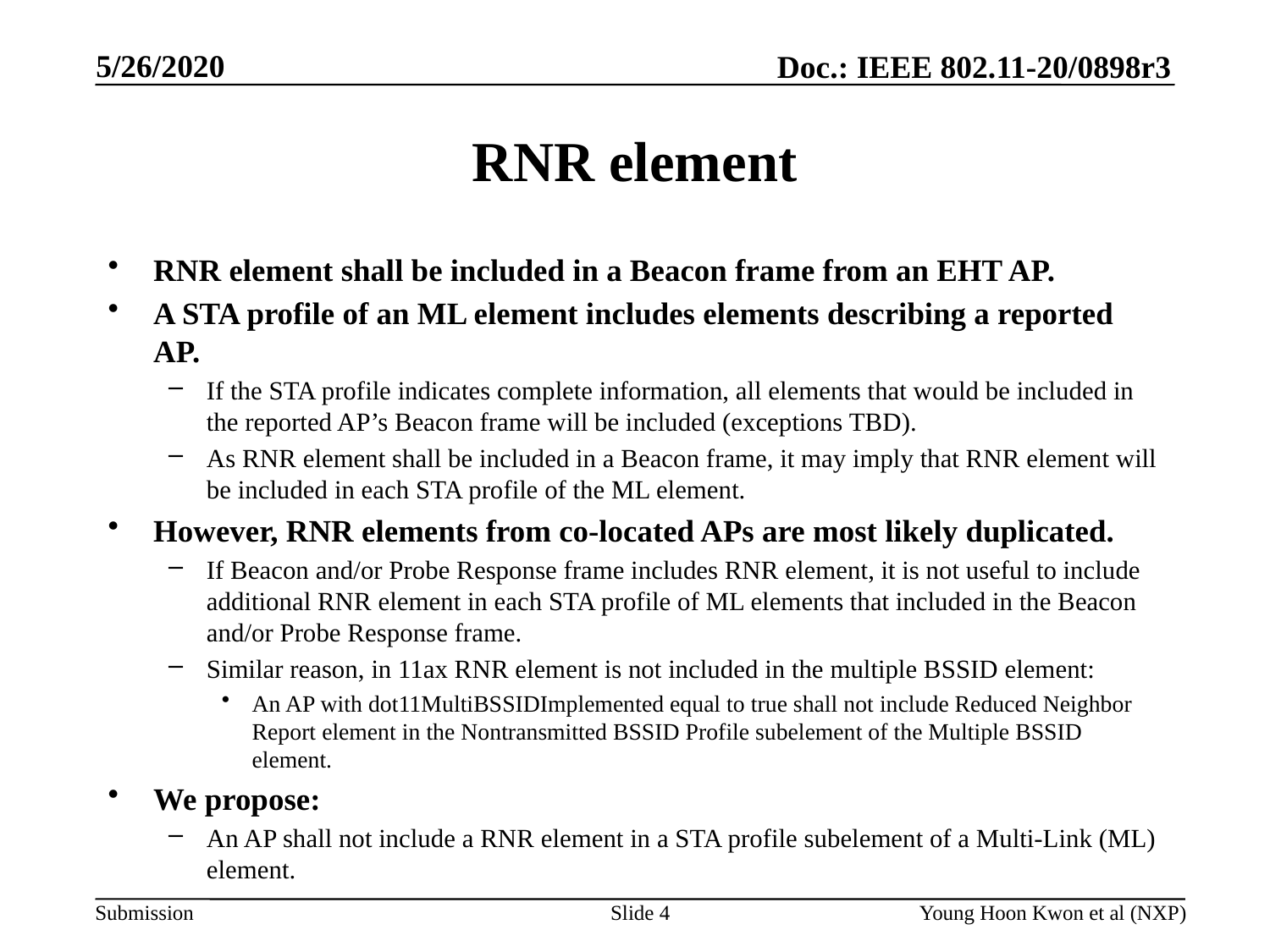

# RNR element
RNR element shall be included in a Beacon frame from an EHT AP.
A STA profile of an ML element includes elements describing a reported AP.
If the STA profile indicates complete information, all elements that would be included in the reported AP’s Beacon frame will be included (exceptions TBD).
As RNR element shall be included in a Beacon frame, it may imply that RNR element will be included in each STA profile of the ML element.
However, RNR elements from co-located APs are most likely duplicated.
If Beacon and/or Probe Response frame includes RNR element, it is not useful to include additional RNR element in each STA profile of ML elements that included in the Beacon and/or Probe Response frame.
Similar reason, in 11ax RNR element is not included in the multiple BSSID element:
An AP with dot11MultiBSSIDImplemented equal to true shall not include Reduced Neighbor Report element in the Nontransmitted BSSID Profile subelement of the Multiple BSSID element.
We propose:
An AP shall not include a RNR element in a STA profile subelement of a Multi-Link (ML) element.
Slide 4
Young Hoon Kwon et al (NXP)